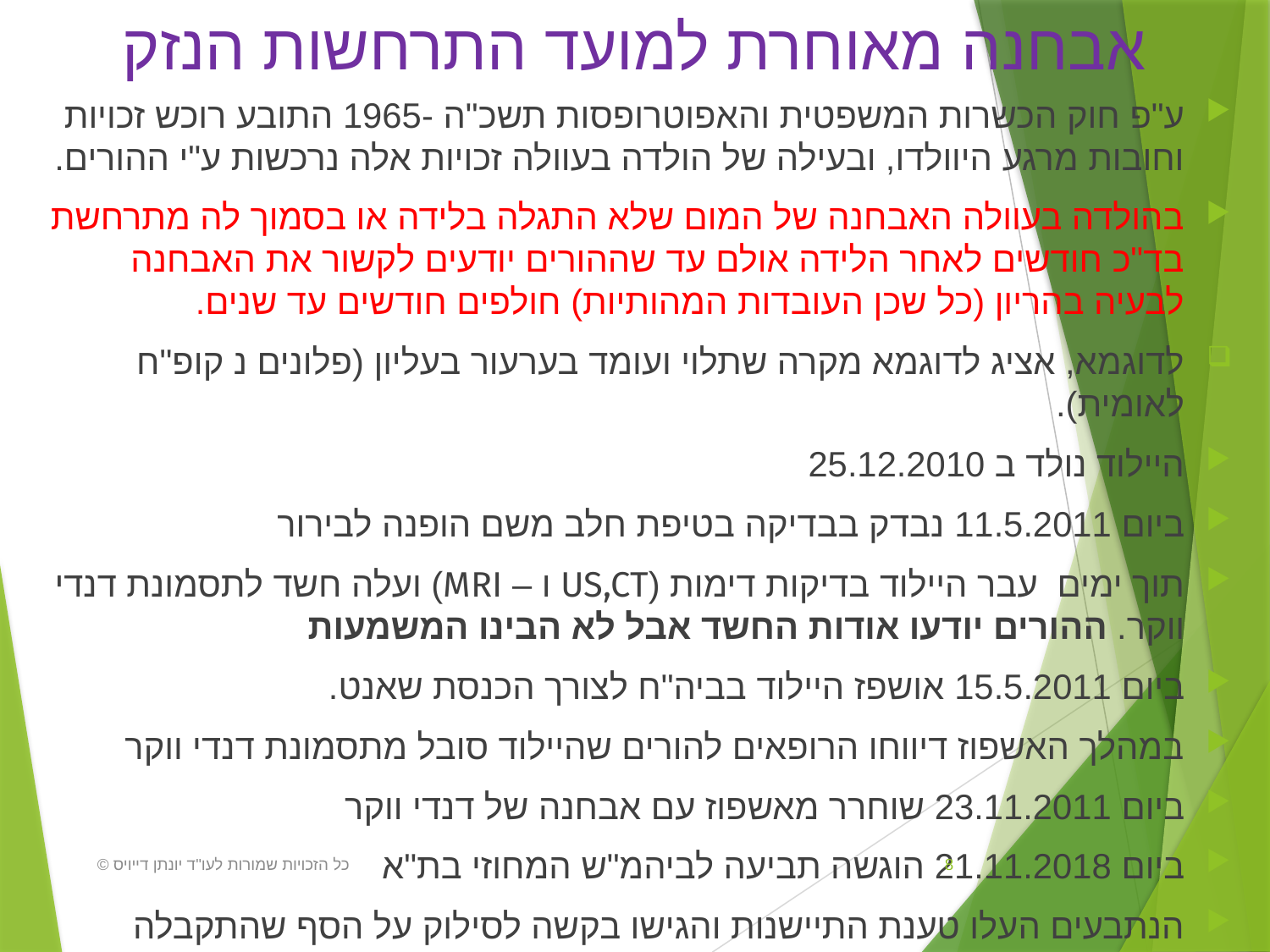

# אבחנה מאוחרת למועד התרחשות הנזק
ע"פ חוק הכשרות המשפטית והאפוטרופסות תשכ"ה -1965 התובע רוכש זכויות וחובות מרגע היוולדו, ובעילה של הולדה בעוולה זכויות אלה נרכשות ע"י ההורים.
בהולדה בעוולה האבחנה של המום שלא התגלה בלידה או בסמוך לה מתרחשת בד"כ חודשים לאחר הלידה אולם עד שההורים יודעים לקשור את האבחנה לבעיה בהריון (כל שכן העובדות המהותיות) חולפים חודשים עד שנים.
לדוגמא, אציג לדוגמא מקרה שתלוי ועומד בערעור בעליון (פלונים נ קופ"ח לאומית).
היילוד נולד ב 25.12.2010
ביום 11.5.2011 נבדק בבדיקה בטיפת חלב משם הופנה לבירור
תוך ימים  עבר היילוד בדיקות דימות (US,CT ו – MRI) ועלה חשד לתסמונת דנדי ווקר. ההורים יודעו אודות החשד אבל לא הבינו המשמעות
ביום 15.5.2011 אושפז היילוד בביה"ח לצורך הכנסת שאנט.
במהלך האשפוז דיווחו הרופאים להורים שהיילוד סובל מתסמונת דנדי ווקר
ביום 23.11.2011 שוחרר מאשפוז עם אבחנה של דנדי ווקר
ביום 21.11.2018 הוגשה תביעה לביהמ"ש המחוזי בת"א
הנתבעים העלו טענת התיישנות והגישו בקשה לסילוק על הסף שהתקבלה (אורנה לוי) הבקשה התקבלה. ביהמ"ש נימק החלטתו לפיה האבחנה הייתה ב 11.5.11

כל הזכויות שמורות לעו"ד יונתן דייויס ©
8